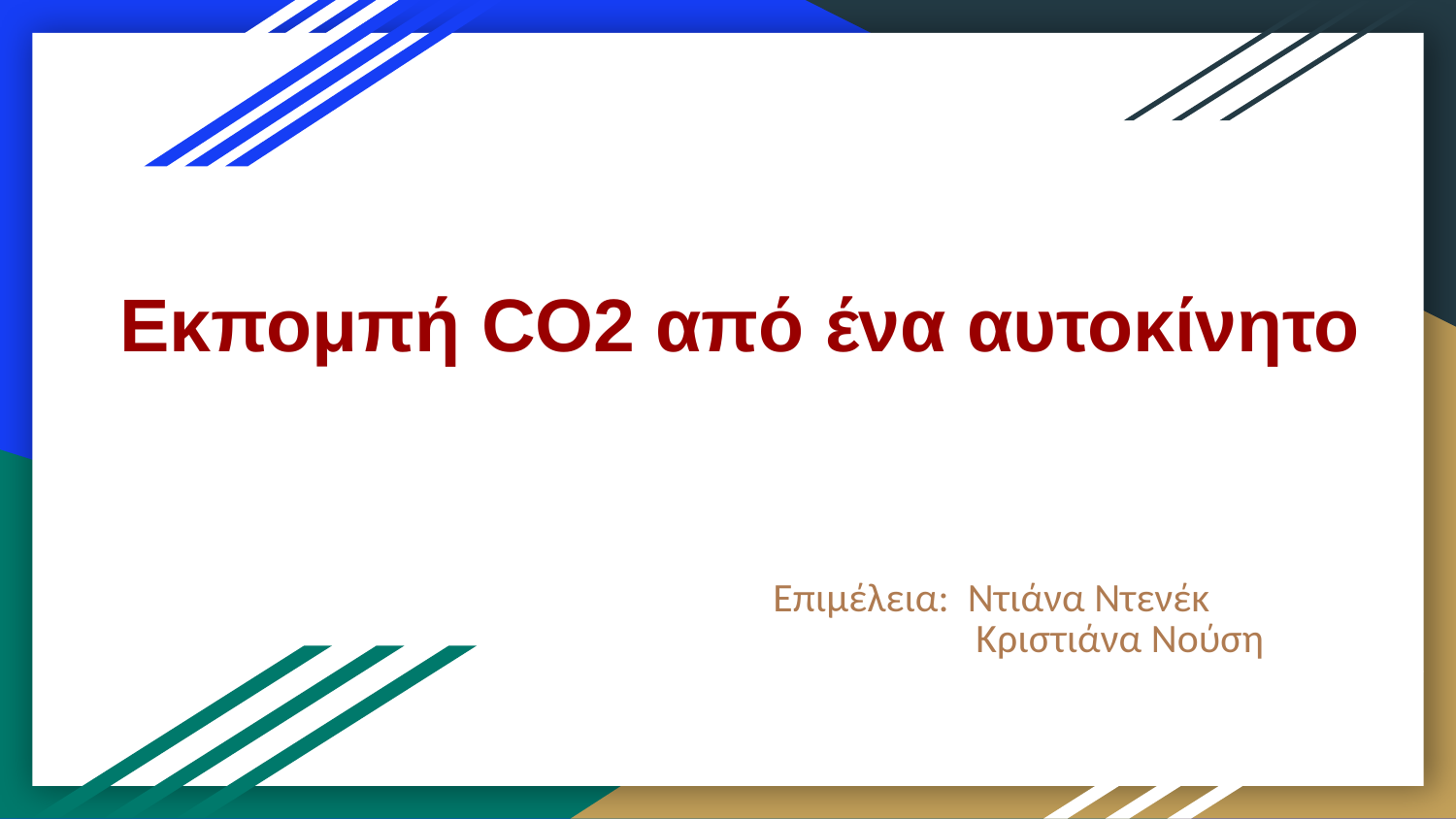

# Εκπομπή CO2 από ένα αυτοκίνητο
Επιμέλεια:  Ντιάνα Ντενέκ
                                           Κριστιάνα Νούση